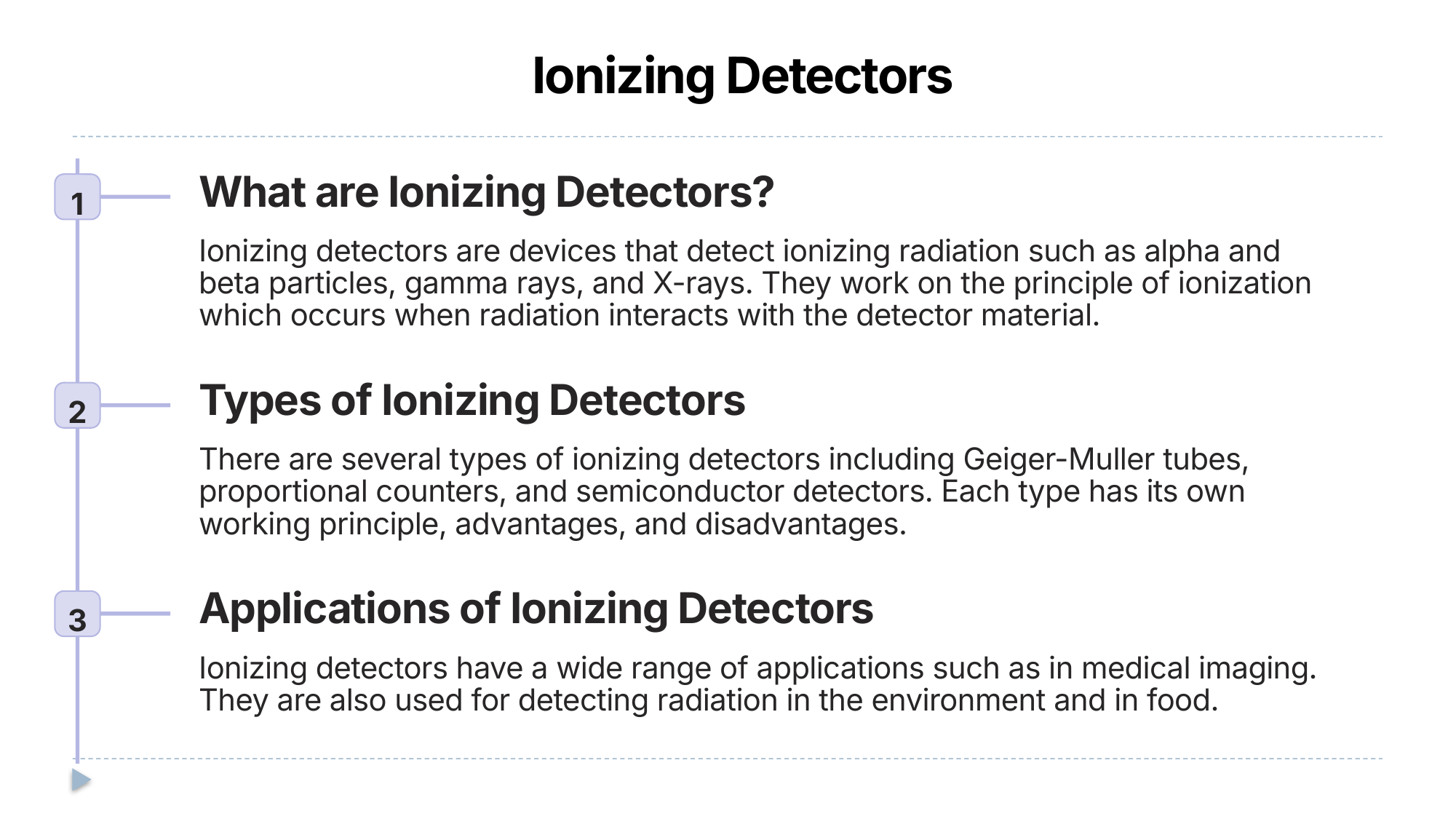

Ionizing Detectors

1
What are Ionizing Detectors?

Ionizing detectors are devices that detect ionizing radiation such as alpha and beta particles, gamma rays, and X-rays. They work on the principle of ionization which occurs when radiation interacts with the detector material.

2
Types of Ionizing Detectors

There are several types of ionizing detectors including Geiger-Muller tubes, proportional counters, and semiconductor detectors. Each type has its own working principle, advantages, and disadvantages.

3
Applications of Ionizing Detectors

Ionizing detectors have a wide range of applications such as in medical imaging. They are also used for detecting radiation in the environment and in food.